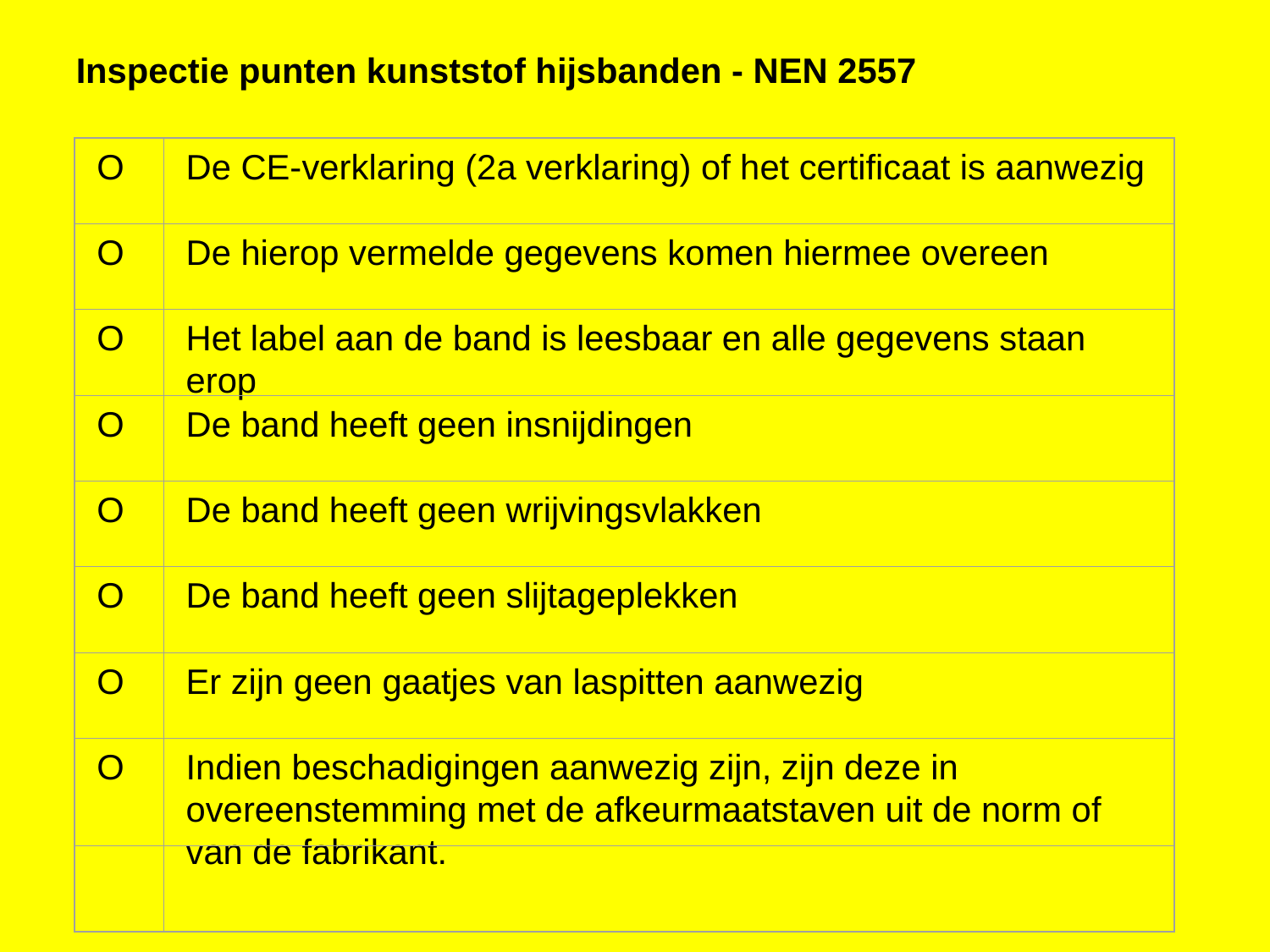

Inspectie punten kunststof hijsbanden - NEN 2557

O

De CE-verklaring (2a verklaring) of het certificaat is aanwezig

O

De hierop vermelde gegevens komen hiermee overeen

O

Het label aan de band is leesbaar en alle gegevens staan erop

O

De band heeft geen insnijdingen

O

De band heeft geen wrijvingsvlakken

O

De band heeft geen slijtageplekken

O

Er zijn geen gaatjes van laspitten aanwezig

O

Indien beschadigingen aanwezig zijn, zijn deze in overeenstemming met de afkeurmaatstaven uit de norm of van de fabrikant.